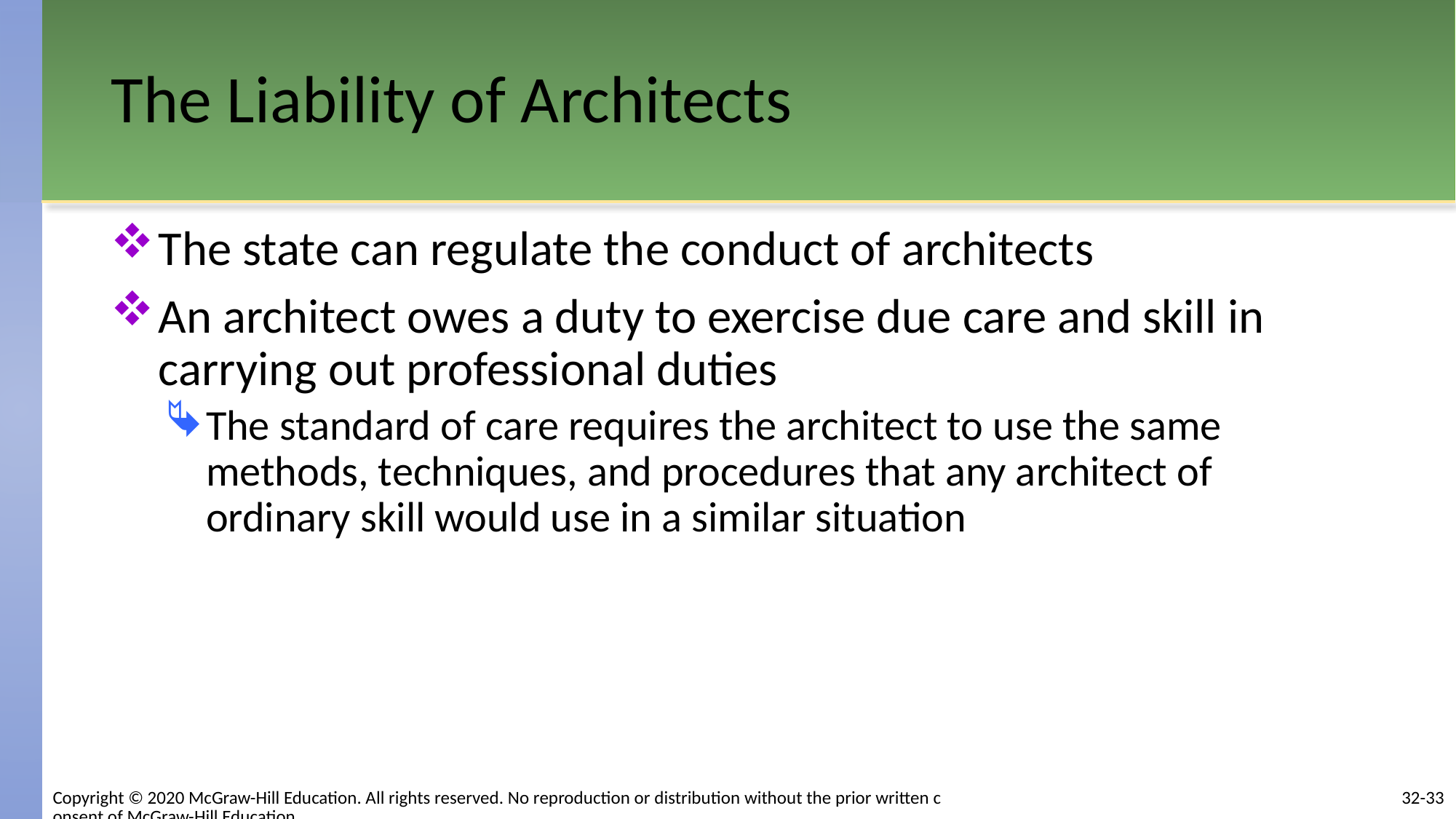

# The Liability of Architects
The state can regulate the conduct of architects
An architect owes a duty to exercise due care and skill in carrying out professional duties
The standard of care requires the architect to use the same methods, techniques, and procedures that any architect of ordinary skill would use in a similar situation
32-33
Copyright © 2020 McGraw-Hill Education. All rights reserved. No reproduction or distribution without the prior written consent of McGraw-Hill Education.